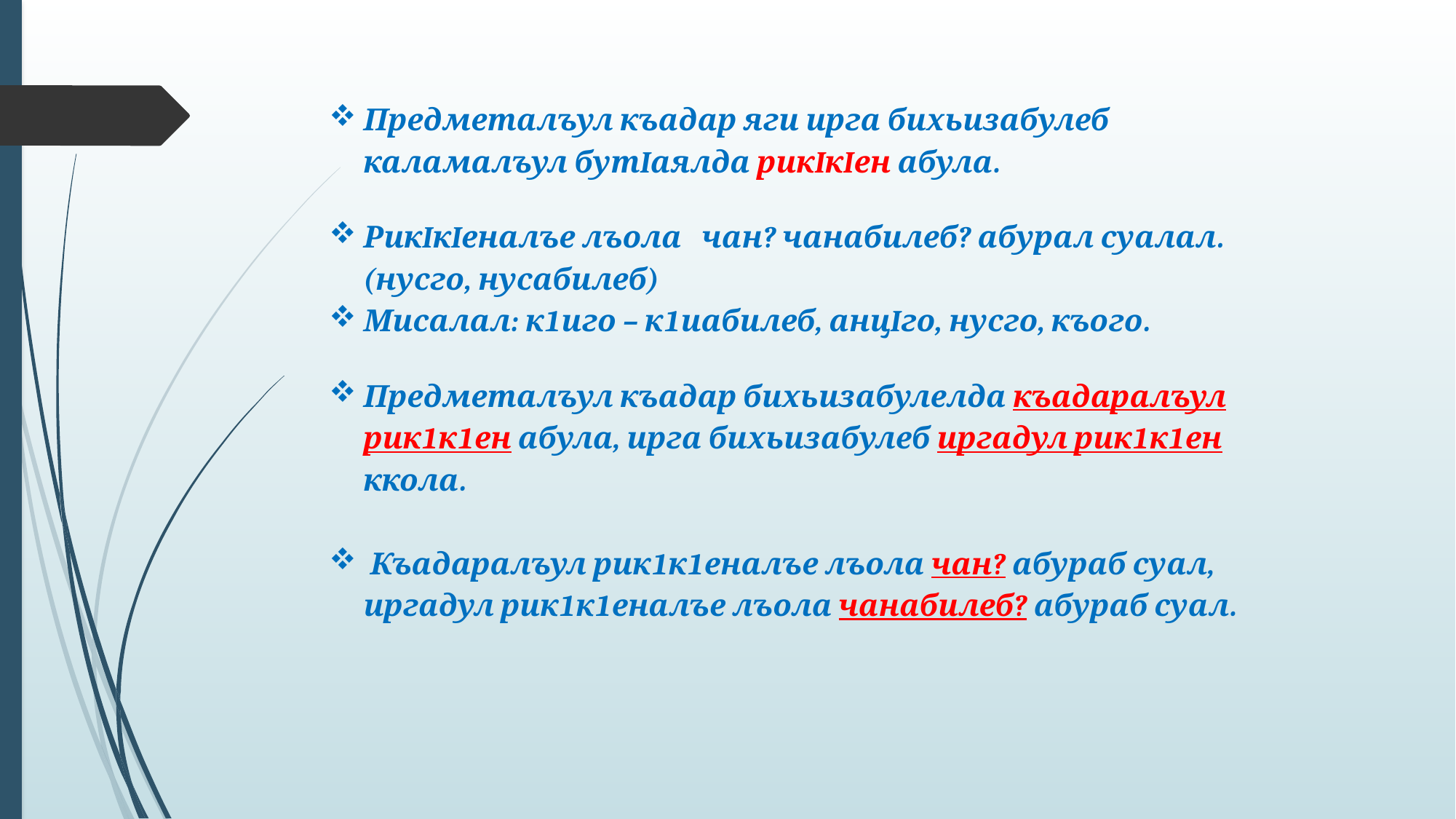

Предметалъул къадар яги ирга бихьизабулеб каламалъул бутIаялда рикIкIен абула.

РикIкIеналъе лъола   чан? чанабилеб? абурал суалал. (нусго, нусабилеб)
Мисалал: к1иго – к1иабилеб, анцIго, нусго, къого.

Предметалъул къадар бихьизабулелда къадаралъул рик1к1ен абула, ирга бихьизабулеб иргадул рик1к1ен ккола.

 Къадаралъул рик1к1еналъе лъола чан? абураб суал, иргадул рик1к1еналъе лъола чанабилеб? абураб суал.